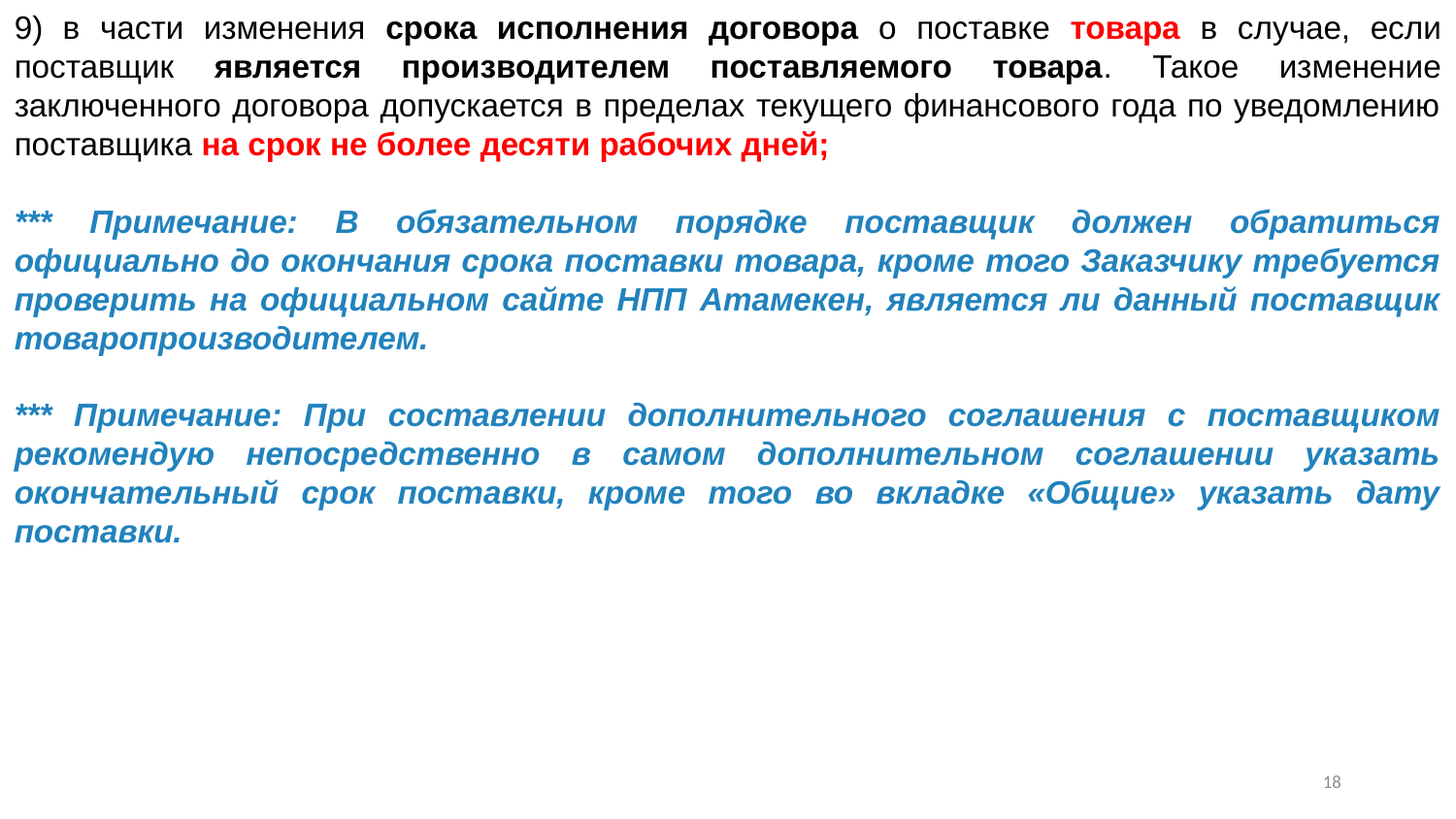

9) в части изменения срока исполнения договора о поставке товара в случае, если поставщик является производителем поставляемого товара. Такое изменение заключенного договора допускается в пределах текущего финансового года по уведомлению поставщика на срок не более десяти рабочих дней;

*** Примечание: В обязательном порядке поставщик должен обратиться официально до окончания срока поставки товара, кроме того Заказчику требуется проверить на официальном сайте НПП Атамекен, является ли данный поставщик товаропроизводителем.

*** Примечание: При составлении дополнительного соглашения с поставщиком рекомендую непосредственно в самом дополнительном соглашении указать окончательный срок поставки, кроме того во вкладке «Общие» указать дату поставки.

18